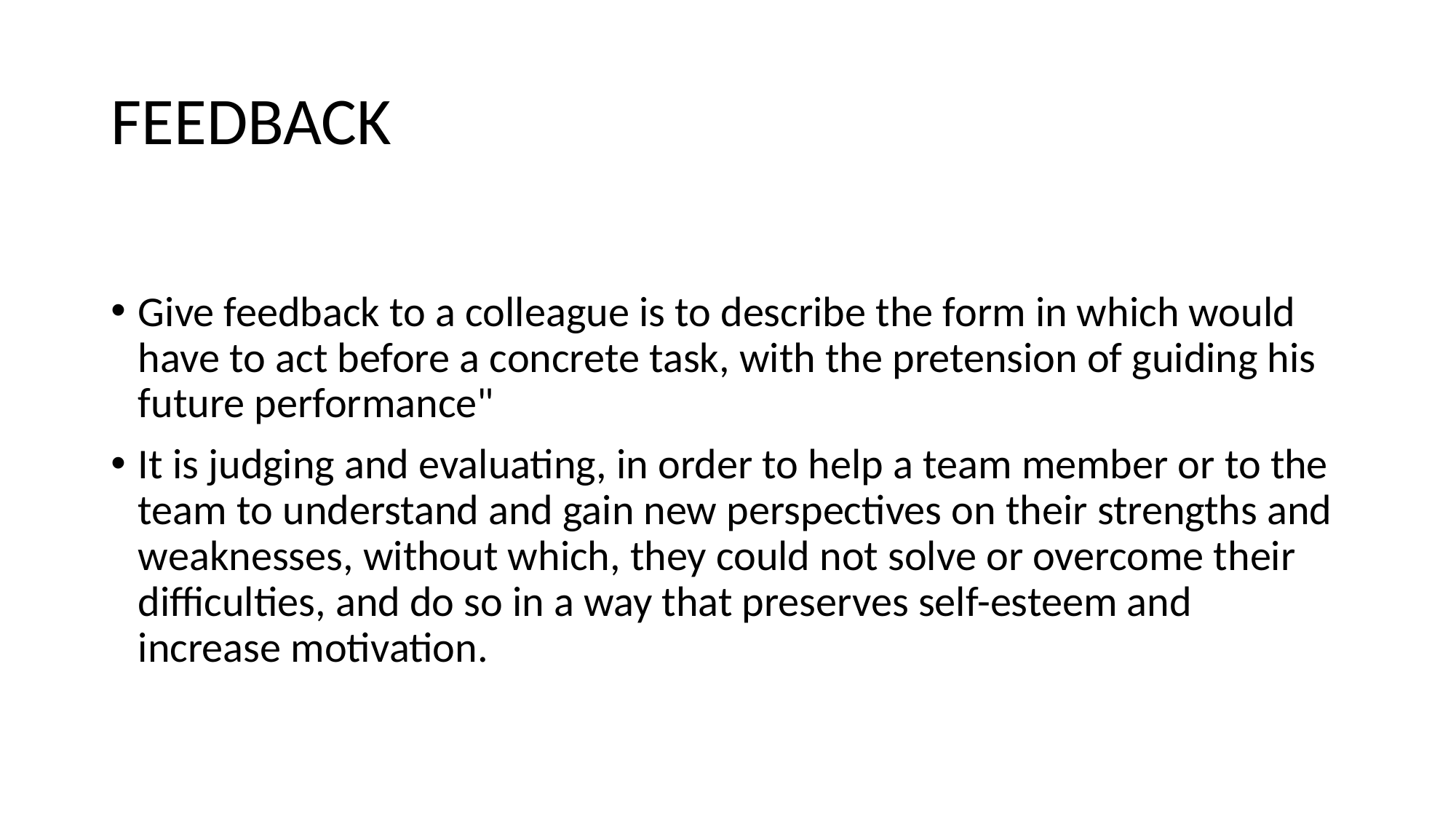

# FEEDBACK

Give feedback to a colleague is to describe the form in which would have to act before a concrete task, with the pretension of guiding his future performance"
It is judging and evaluating, in order to help a team member or to the team to understand and gain new perspectives on their strengths and weaknesses, without which, they could not solve or overcome their difficulties, and do so in a way that preserves self-esteem and increase motivation.